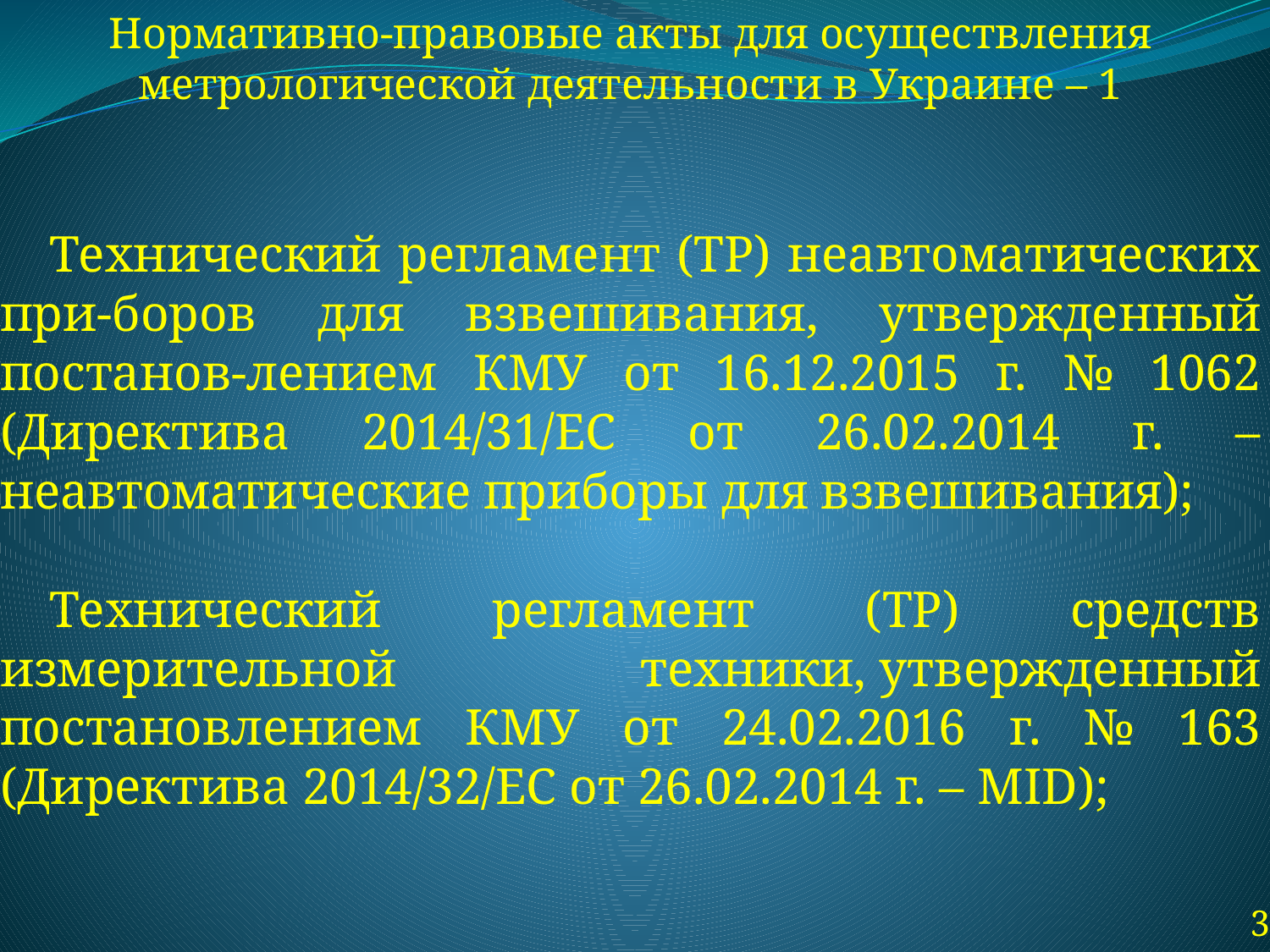

Нормативно-правовые акты для осуществления метрологической деятельности в Украине – 1
Технический регламент (ТР) неавтоматических при-боров для взвешивания, утвержденный постанов-лением КМУ от 16.12.2015 г. № 1062 (Директива 2014/31/ЕС от 26.02.2014 г. – неавтоматические приборы для взвешивания);

Технический регламент (ТР) средств измерительной техники, утвержденный постановлением КМУ от 24.02.2016 г. № 163 (Директива 2014/32/ЕС от 26.02.2014 г. – MID);
3